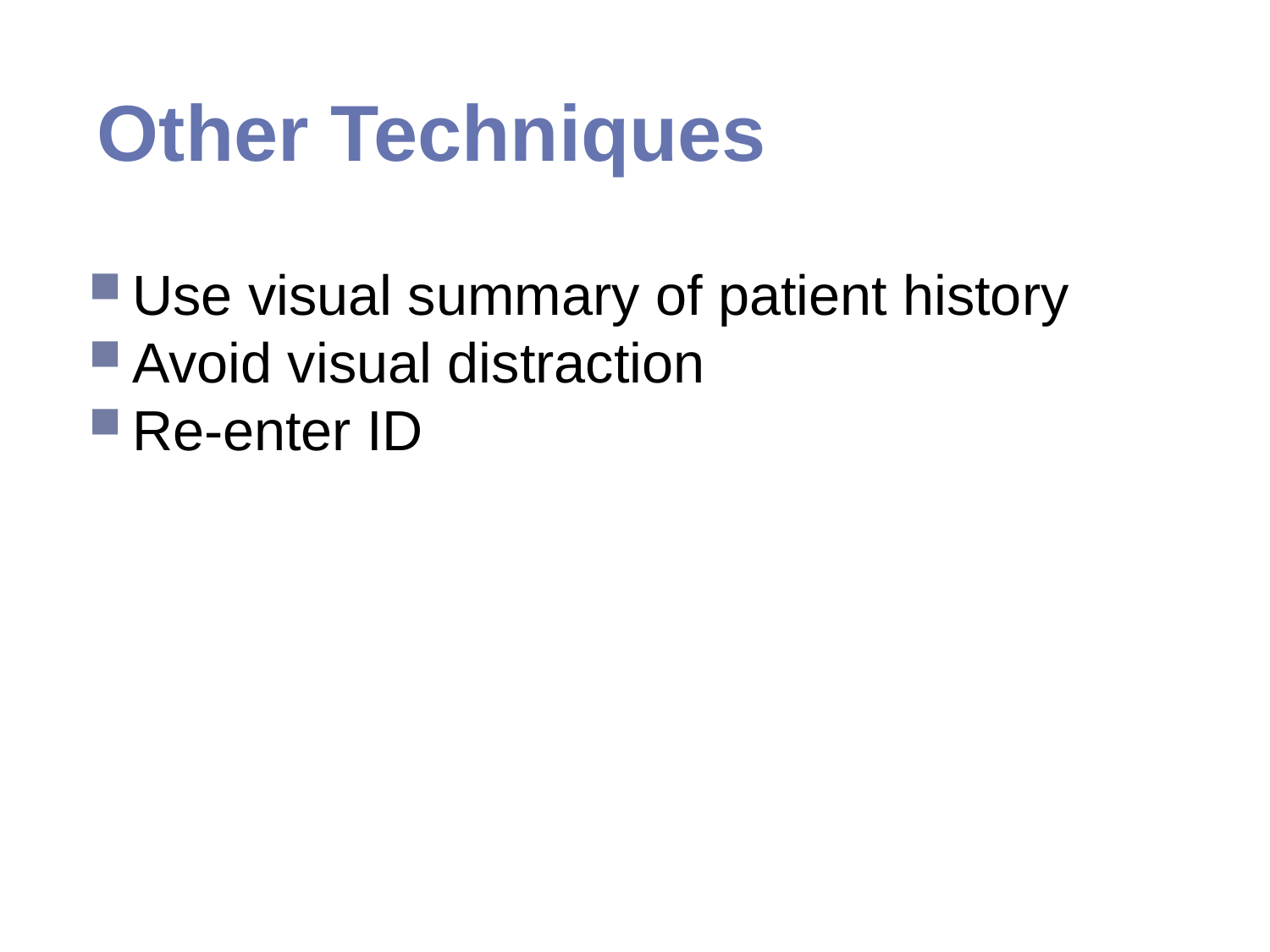

Other Techniques
Use visual summary of patient history
Avoid visual distraction
Re-enter ID